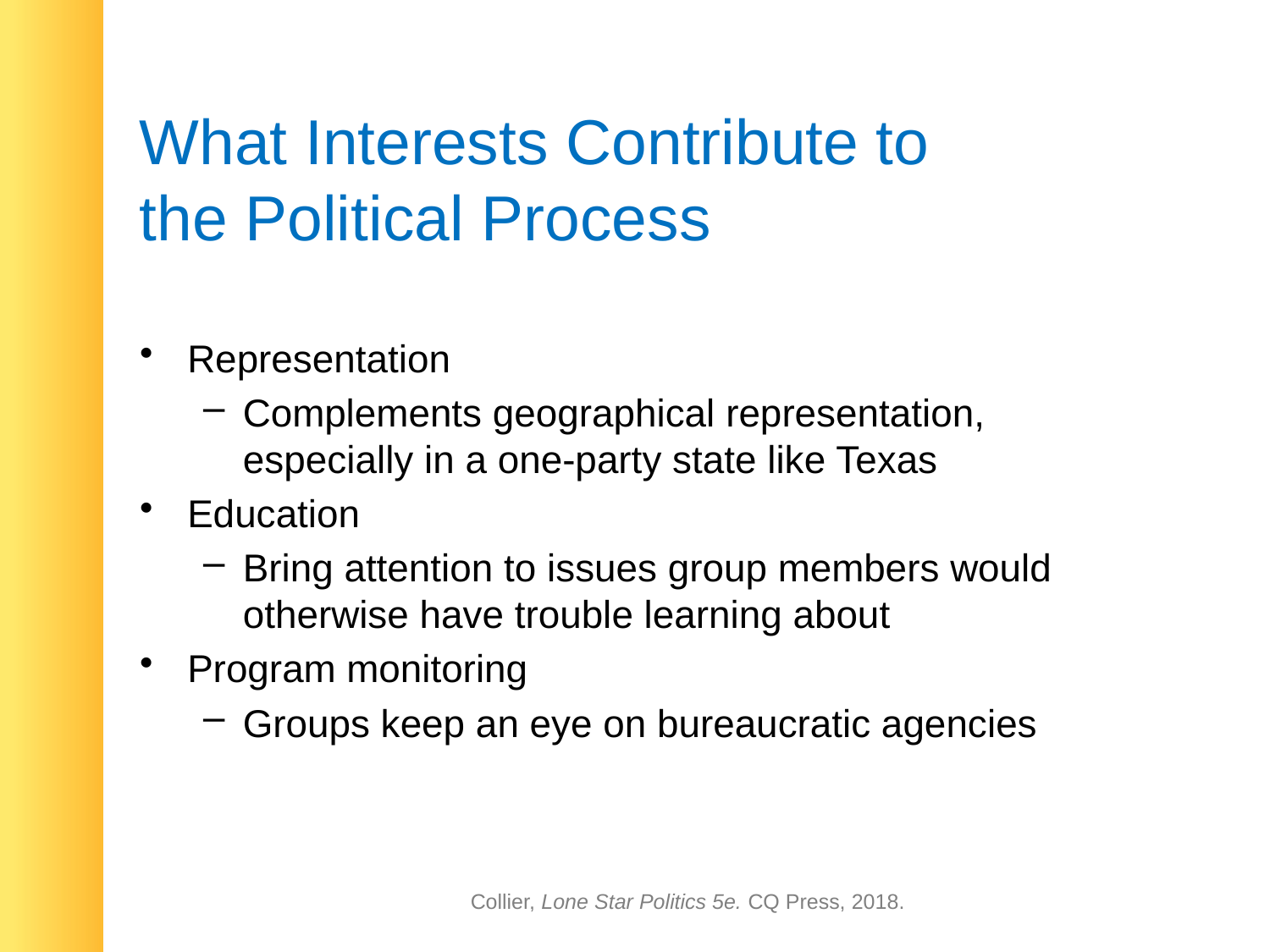

# What Interests Contribute to the Political Process
Representation
Complements geographical representation, especially in a one-party state like Texas
Education
Bring attention to issues group members would otherwise have trouble learning about
Program monitoring
Groups keep an eye on bureaucratic agencies
Collier, Lone Star Politics 5e. CQ Press, 2018.